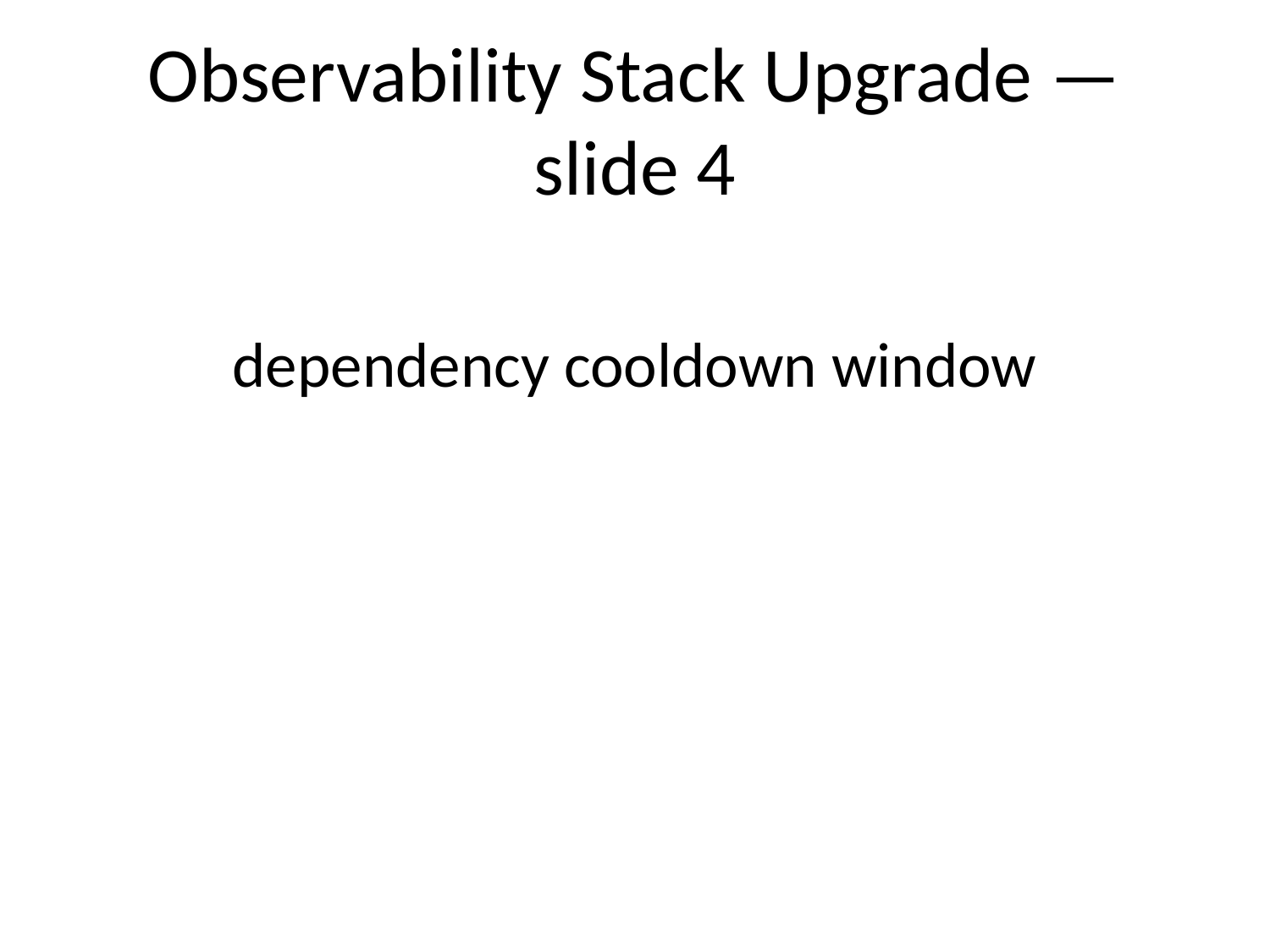

# Observability Stack Upgrade — slide 4
dependency cooldown window